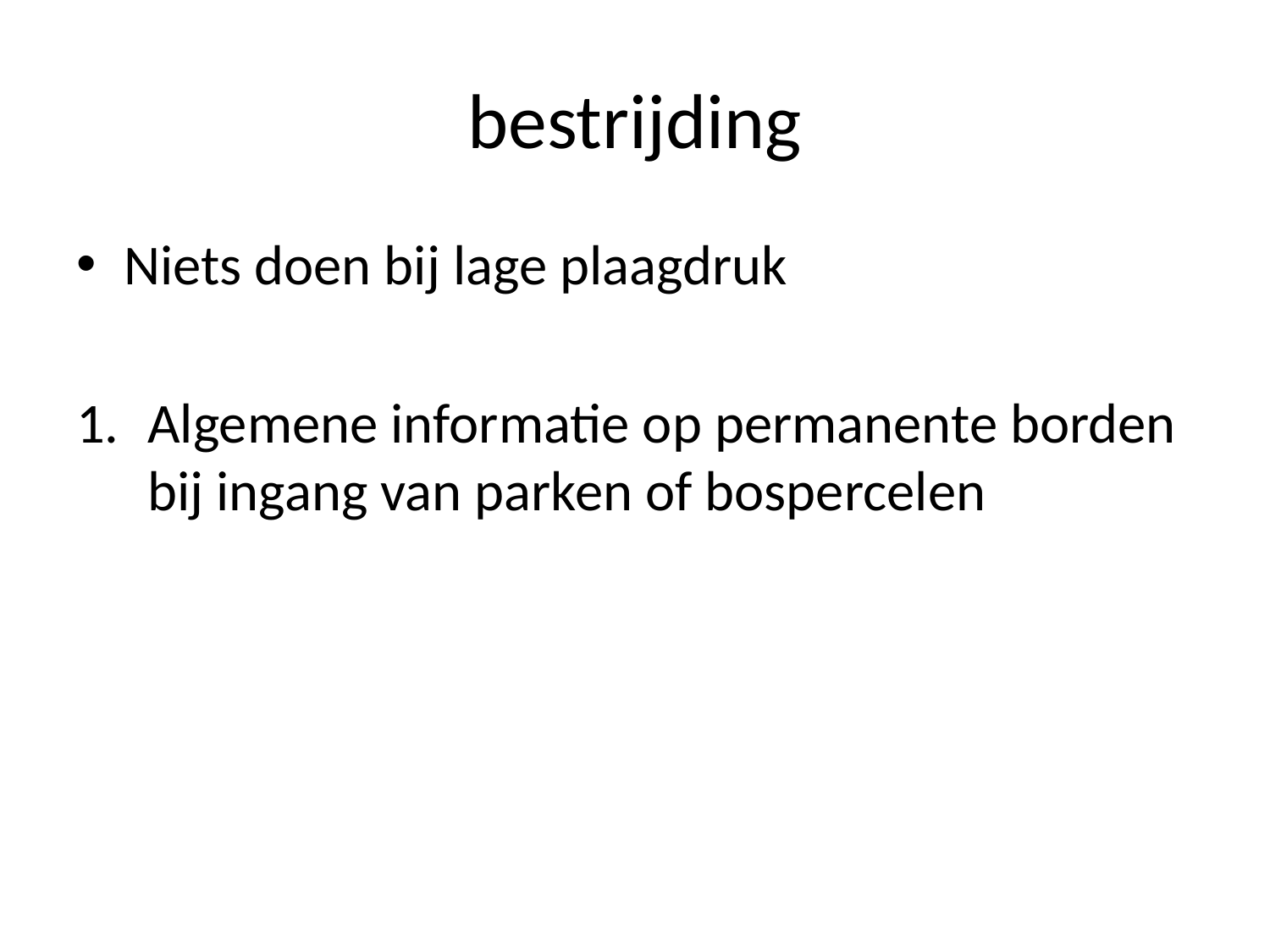

# bestrijding
Niets doen bij lage plaagdruk

Algemene informatie op permanente borden bij ingang van parken of bospercelen